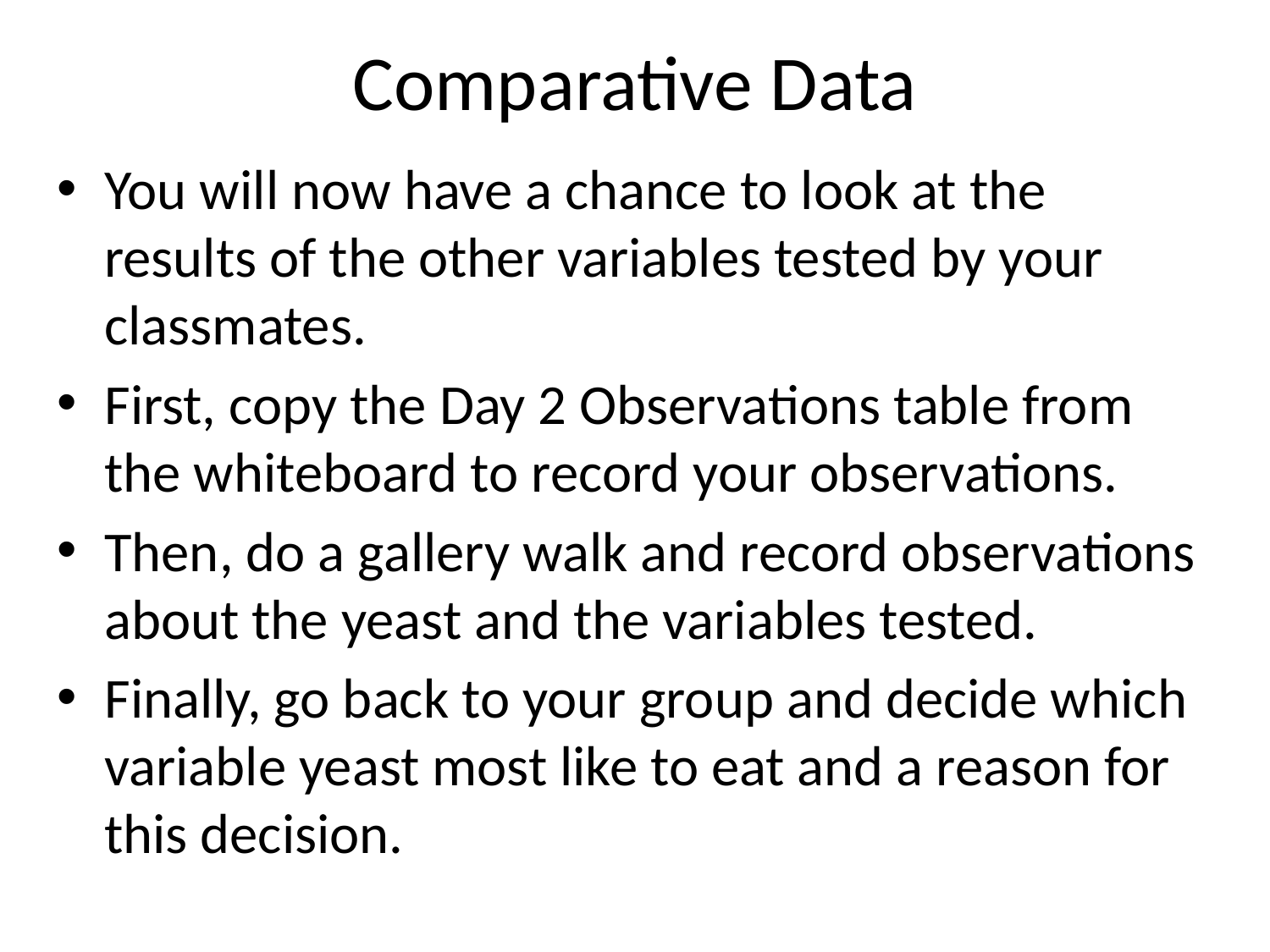

# Comparative Data
You will now have a chance to look at the results of the other variables tested by your classmates.
First, copy the Day 2 Observations table from the whiteboard to record your observations.
Then, do a gallery walk and record observations about the yeast and the variables tested.
Finally, go back to your group and decide which variable yeast most like to eat and a reason for this decision.